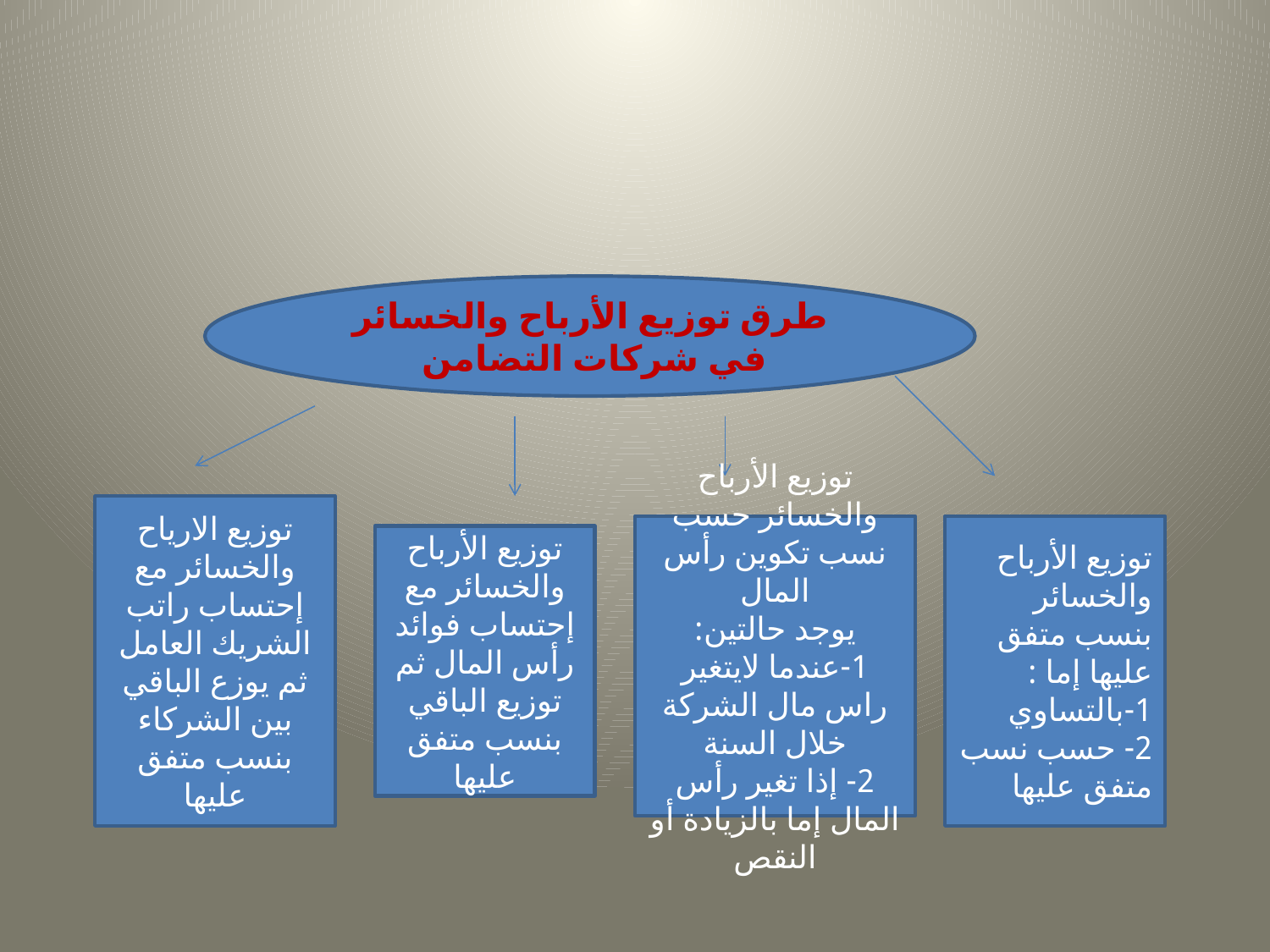

#

طرق توزيع الأرباح والخسائر في شركات التضامن
توزيع الارياح والخسائر مع إحتساب راتب الشريك العامل ثم يوزع الباقي بين الشركاء بنسب متفق عليها
توزيع الأرباح والخسائر حسب نسب تكوين رأس المال
يوجد حالتين:
1-عندما لايتغير راس مال الشركة خلال السنة
2- إذا تغير رأس المال إما بالزيادة أو النقص
توزيع الأرباح والخسائر بنسب متفق عليها إما :
1-بالتساوي
2- حسب نسب متفق عليها
توزيع الأرباح والخسائر مع إحتساب فوائد رأس المال ثم توزيع الباقي بنسب متفق عليها